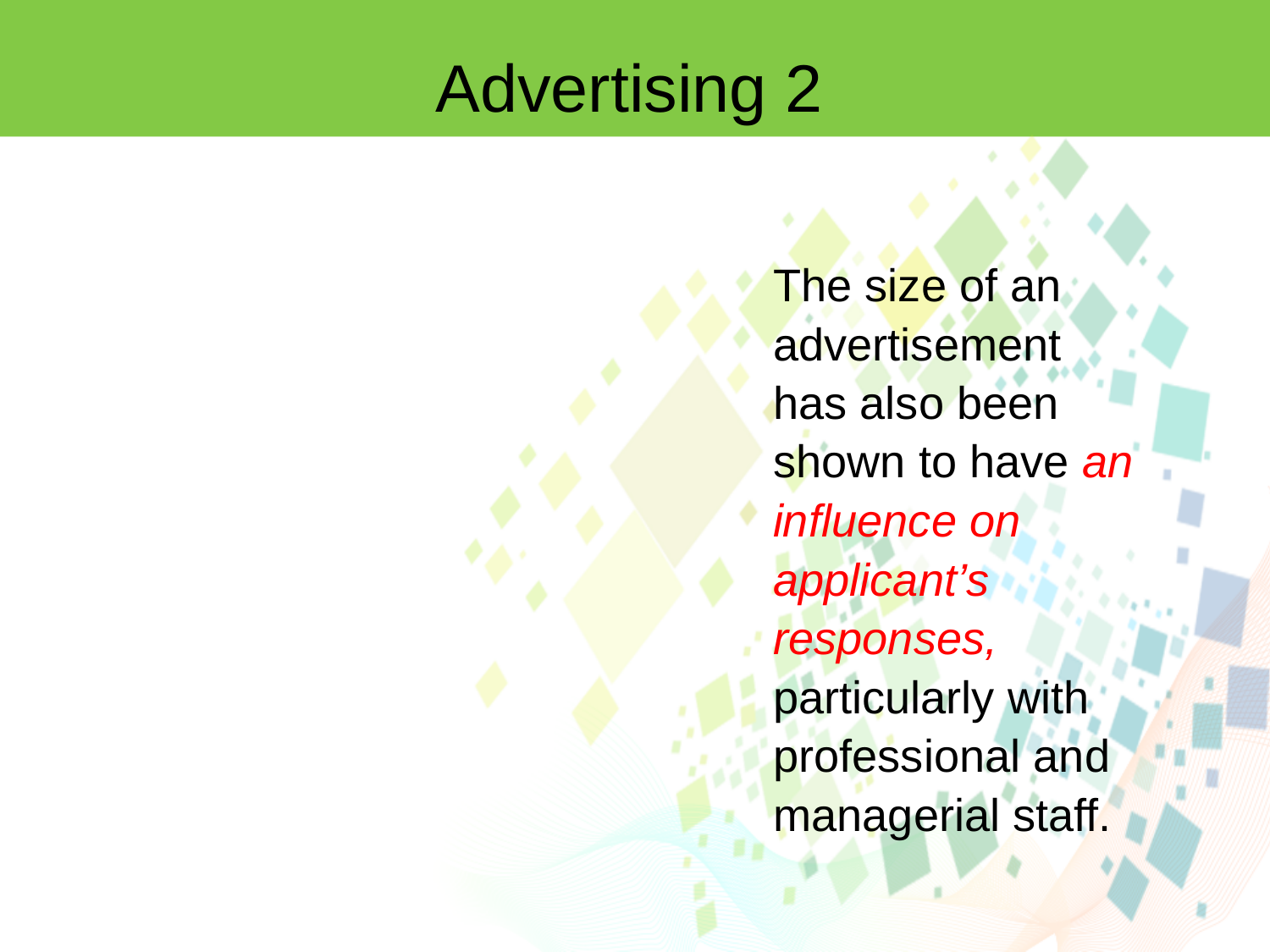

Advertising 2
The size of an advertisement has also been shown to have an influence on applicant’s responses, particularly with professional and managerial staff.